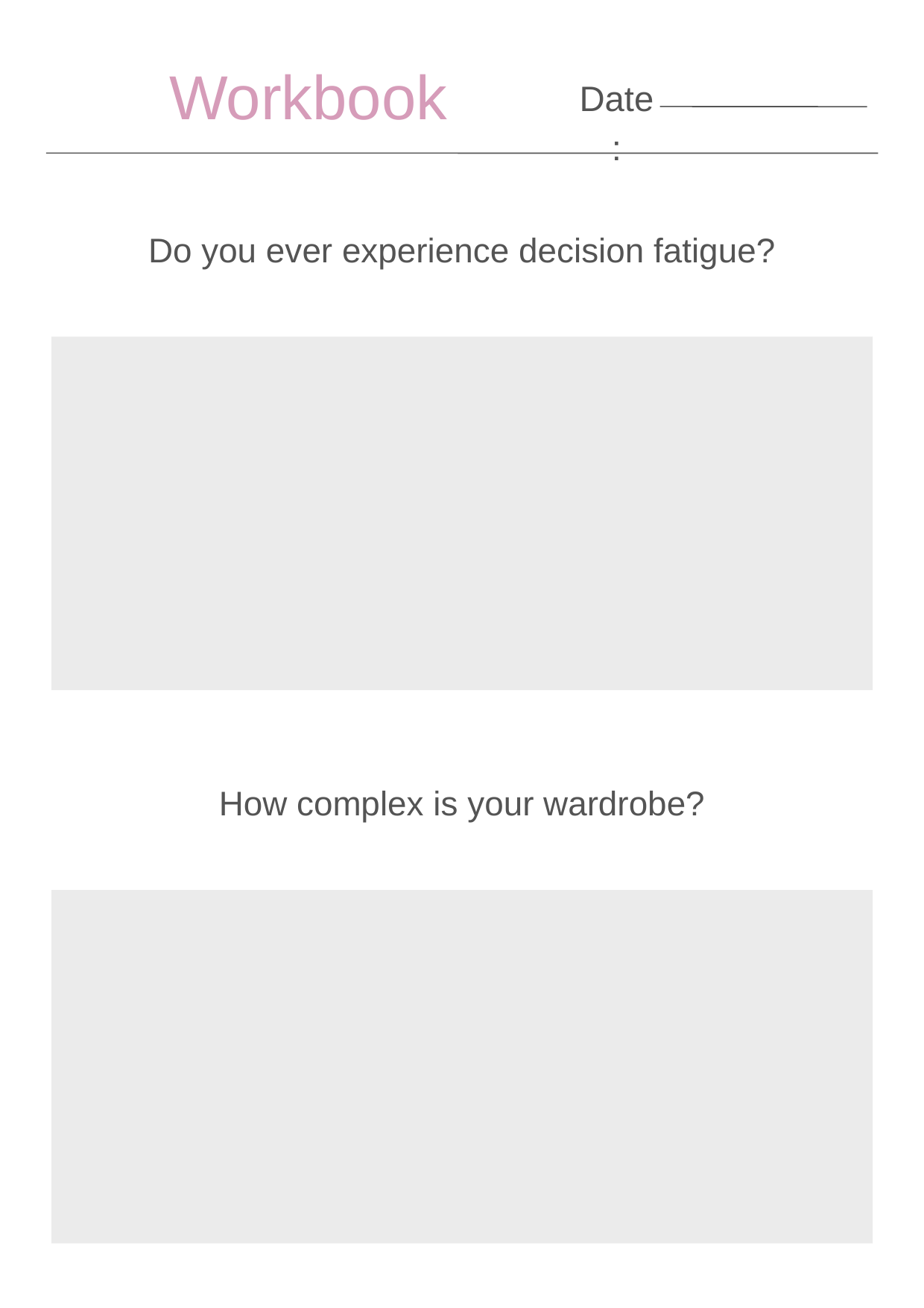

Workbook
Date:

Do you ever experience decision fatigue?

How complex is your wardrobe?